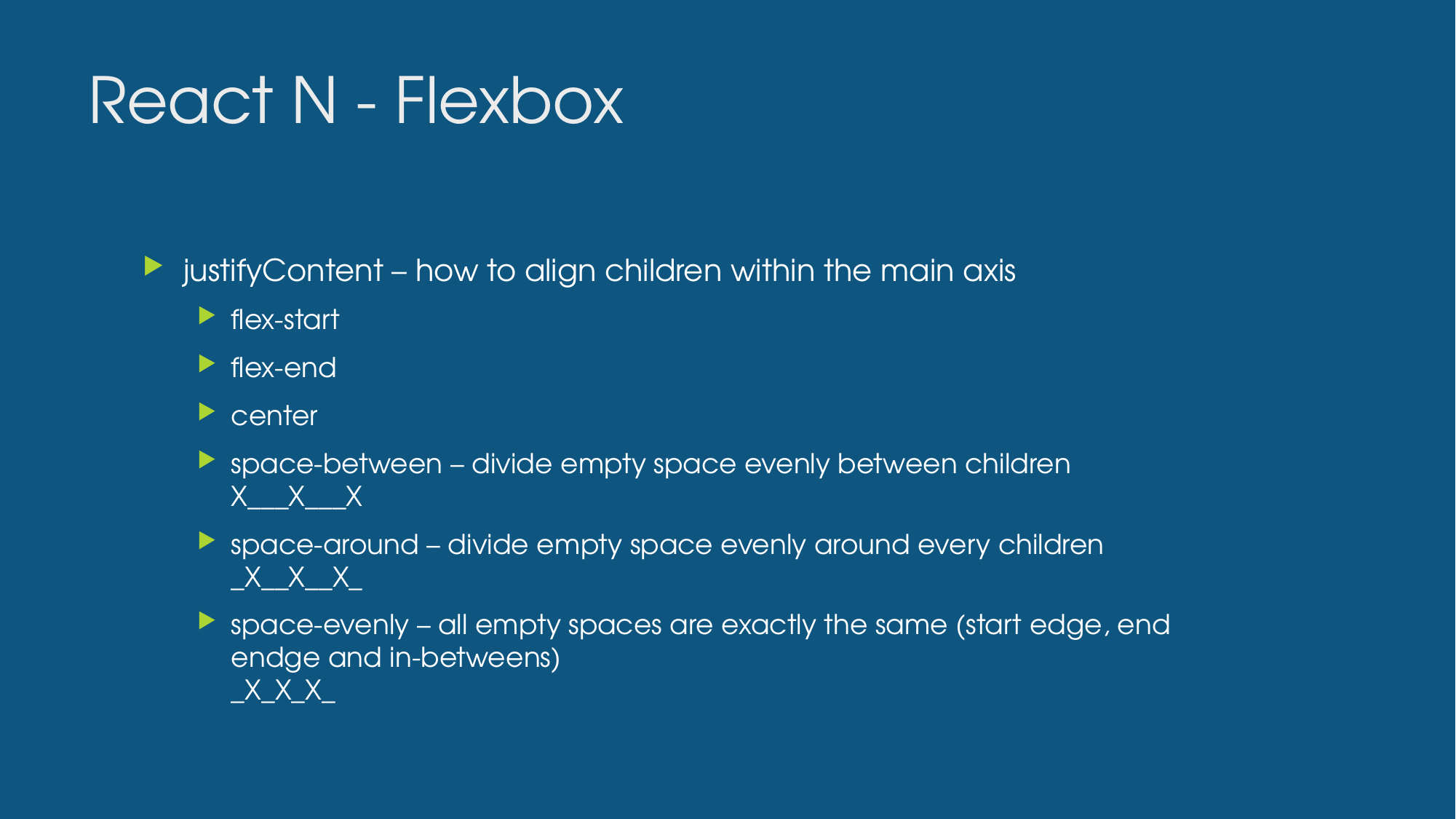

10
# React N - Flexbox
justifyContent – how to align children within the main axis
flex-start
flex-end
center
space-between – divide empty space evenly between children
X___X___X
space-around – divide empty space evenly around every children
_X__X__X_
space-evenly – all empty spaces are exactly the same (start edge, end endge and in-betweens)
_X_X_X_